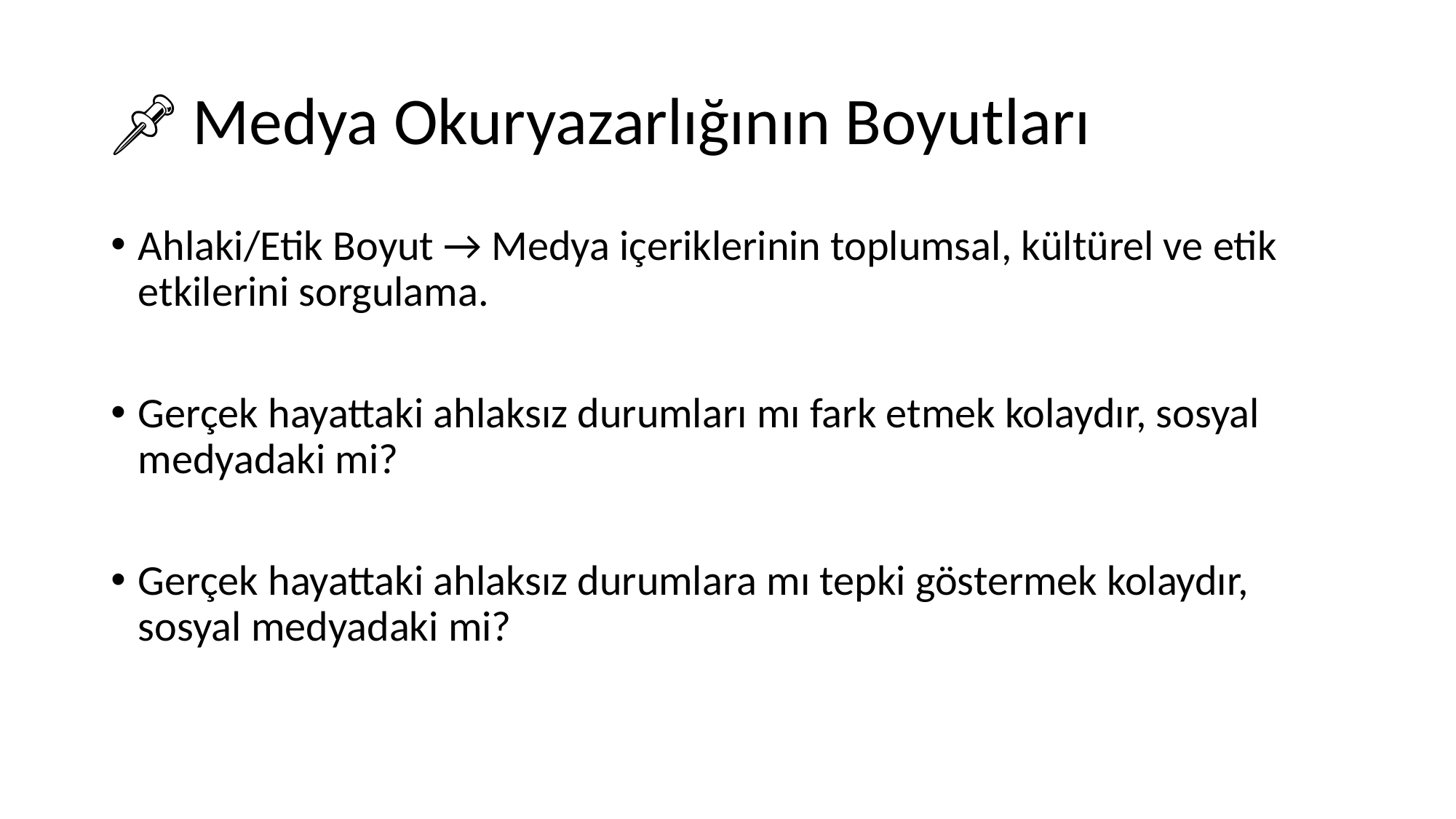

# 📌 Medya Okuryazarlığının Boyutları
Ahlaki/Etik Boyut → Medya içeriklerinin toplumsal, kültürel ve etik etkilerini sorgulama.

Gerçek hayattaki ahlaksız durumları mı fark etmek kolaydır, sosyal medyadaki mi?

Gerçek hayattaki ahlaksız durumlara mı tepki göstermek kolaydır, sosyal medyadaki mi?